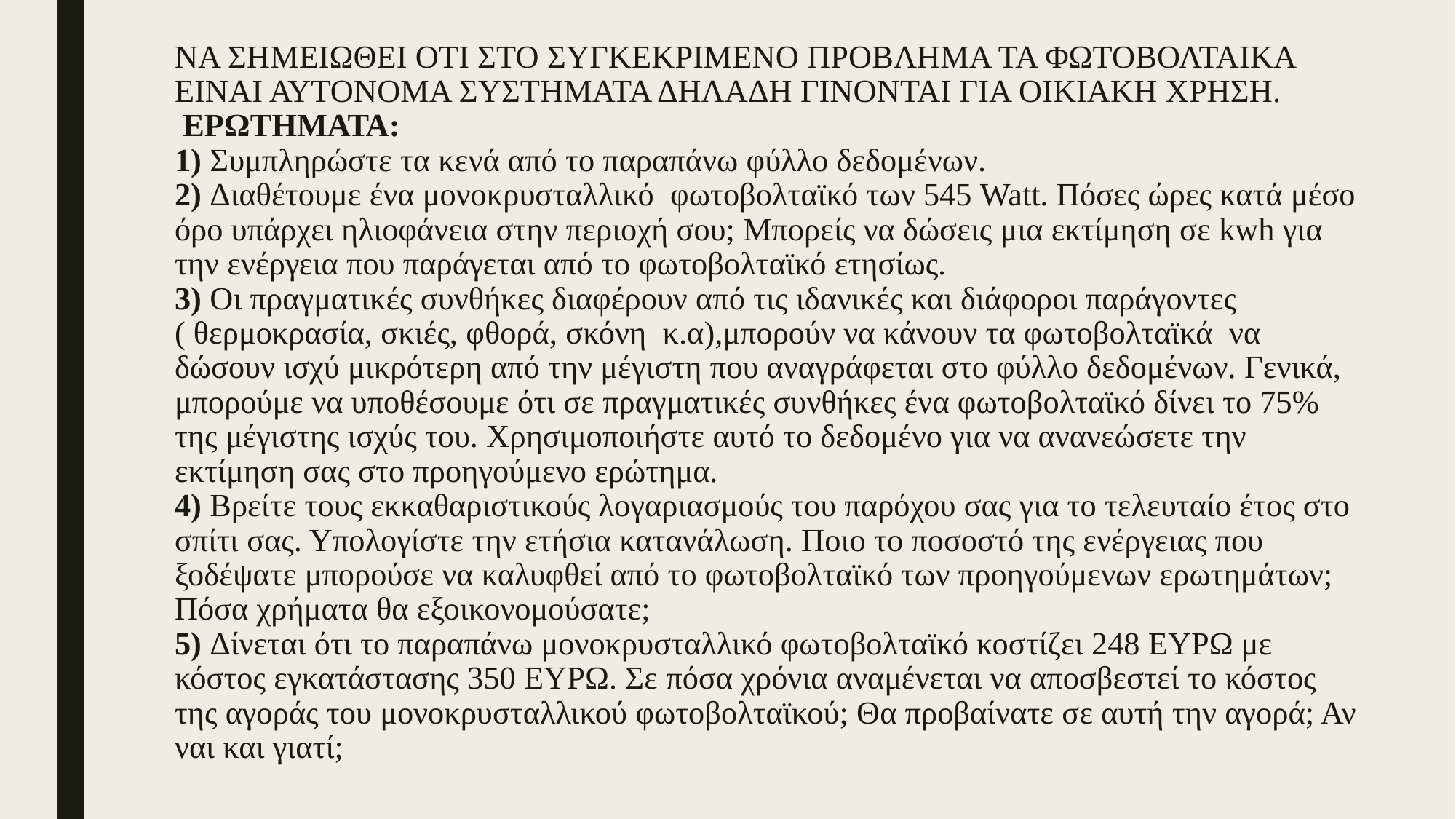

# ΝΑ ΣΗΜΕΙΩΘΕΙ ΟΤΙ ΣΤΟ ΣΥΓΚΕΚΡΙΜΕΝΟ ΠΡΟΒΛΗΜΑ ΤΑ ΦΩΤΟΒΟΛΤΑΙΚΑ ΕΙΝΑΙ ΑΥΤΟΝΟΜΑ ΣΥΣΤΗΜΑΤΑ ΔΗΛΑΔΗ ΓΙΝΟΝΤΑΙ ΓΙΑ ΟΙΚΙΑΚΗ ΧΡΗΣΗ. ΕΡΩΤΗΜΑΤΑ: 1) Συμπληρώστε τα κενά από το παραπάνω φύλλο δεδομένων. 2) Διαθέτουμε ένα μονοκρυσταλλικό  φωτοβολταϊκό των 545 Watt. Πόσες ώρες κατά μέσο όρο υπάρχει ηλιοφάνεια στην περιοχή σου; Μπορείς να δώσεις μια εκτίμηση σε kwh για την ενέργεια που παράγεται από το φωτοβολταϊκό ετησίως. 3) Οι πραγματικές συνθήκες διαφέρουν από τις ιδανικές και διάφοροι παράγοντες ( θερμοκρασία, σκιές, φθορά, σκόνη  κ.α),μπορούν να κάνουν τα φωτοβολταϊκά  να δώσουν ισχύ μικρότερη από την μέγιστη που αναγράφεται στο φύλλο δεδομένων. Γενικά, μπορούμε να υποθέσουμε ότι σε πραγματικές συνθήκες ένα φωτοβολταϊκό δίνει το 75% της μέγιστης ισχύς του. Χρησιμοποιήστε αυτό το δεδομένο για να ανανεώσετε την εκτίμηση σας στο προηγούμενο ερώτημα. 4) Βρείτε τους εκκαθαριστικούς λογαριασμούς του παρόχου σας για το τελευταίο έτος στο σπίτι σας. Υπολογίστε την ετήσια κατανάλωση. Ποιο το ποσοστό της ενέργειας που ξοδέψατε μπορούσε να καλυφθεί από το φωτοβολταϊκό των προηγούμενων ερωτημάτων; Πόσα χρήματα θα εξοικονομούσατε; 5) Δίνεται ότι το παραπάνω μονοκρυσταλλικό φωτοβολταϊκό κοστίζει 248 ΕΥΡΩ με κόστος εγκατάστασης 350 ΕΥΡΩ. Σε πόσα χρόνια αναμένεται να αποσβεστεί το κόστος της αγοράς του μονοκρυσταλλικού φωτοβολταϊκού; Θα προβαίνατε σε αυτή την αγορά; Αν ναι και γιατί;